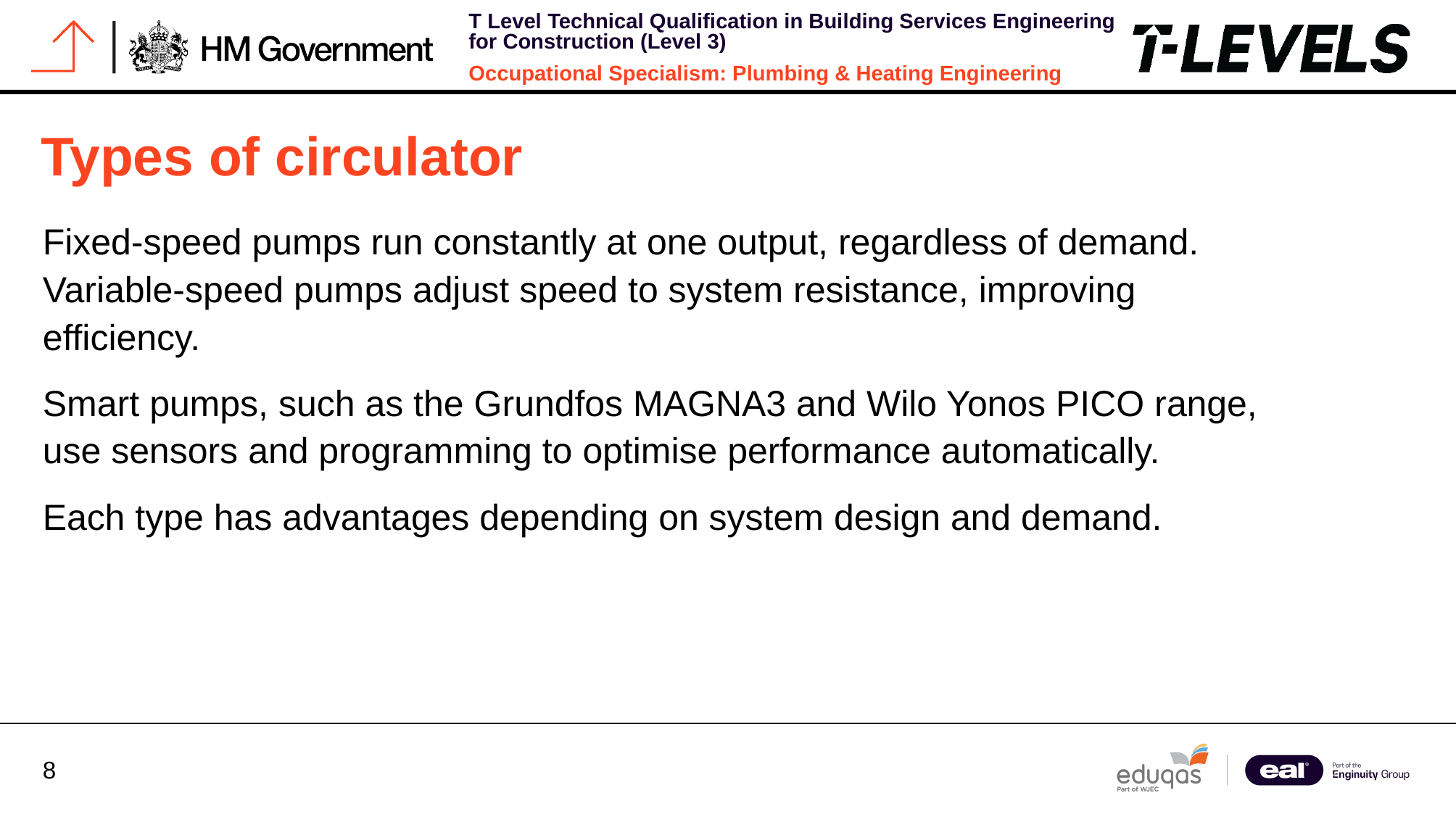

# Types of circulator
Fixed-speed pumps run constantly at one output, regardless of demand. Variable-speed pumps adjust speed to system resistance, improving efficiency.
Smart pumps, such as the Grundfos MAGNA3 and Wilo Yonos PICO range, use sensors and programming to optimise performance automatically.
Each type has advantages depending on system design and demand.